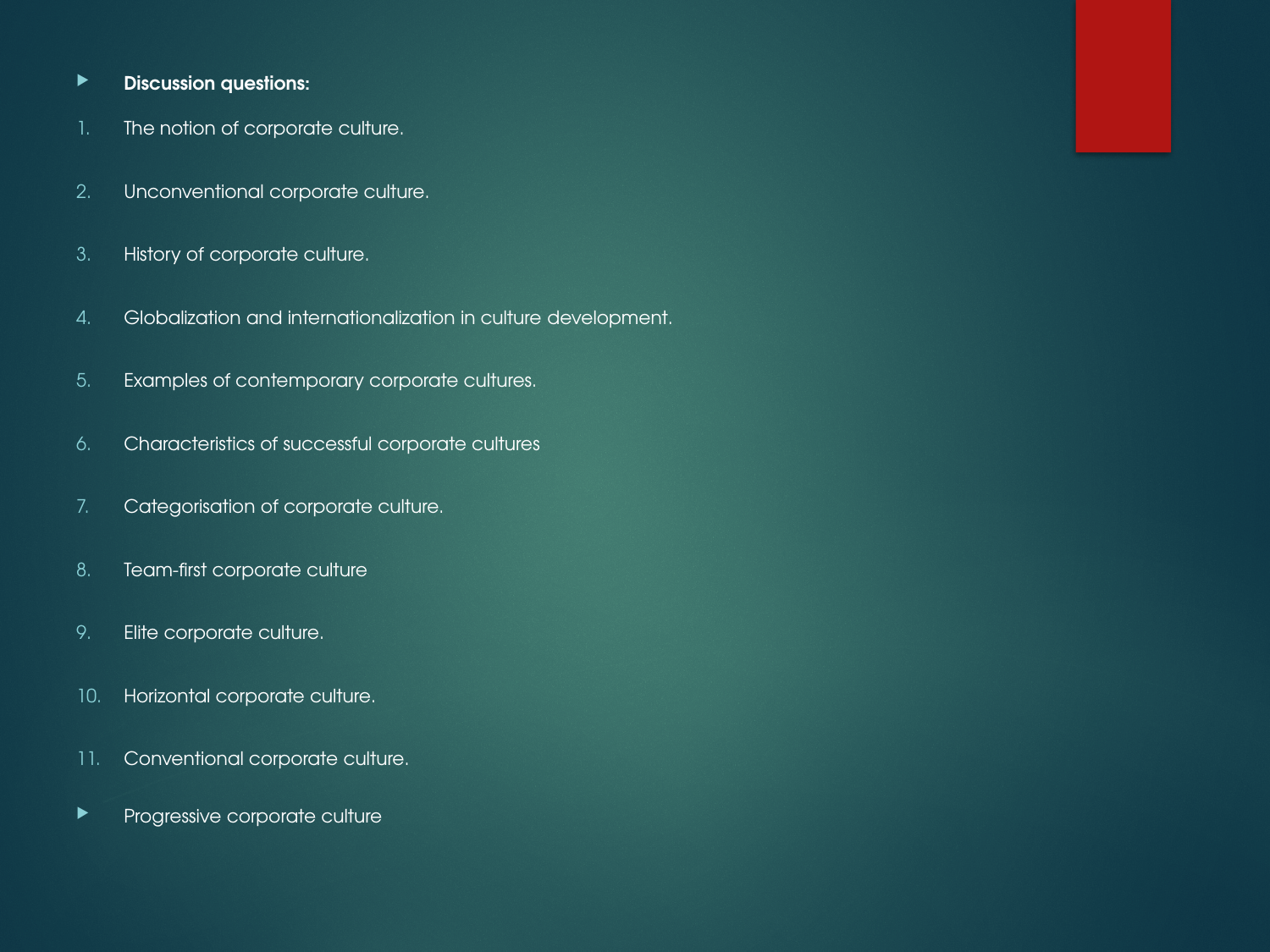

Discussion questions:
The notion of corporate culture.
Unconventional corporate culture.
History of corporate culture.
Globalization and internationalization in culture development.
Examples of contemporary corporate cultures.
Characteristics of successful corporate cultures
Categorisation of corporate culture.
Team-first corporate culture
Elite corporate culture.
Horizontal corporate culture.
Conventional corporate culture.
Progressive corporate culture